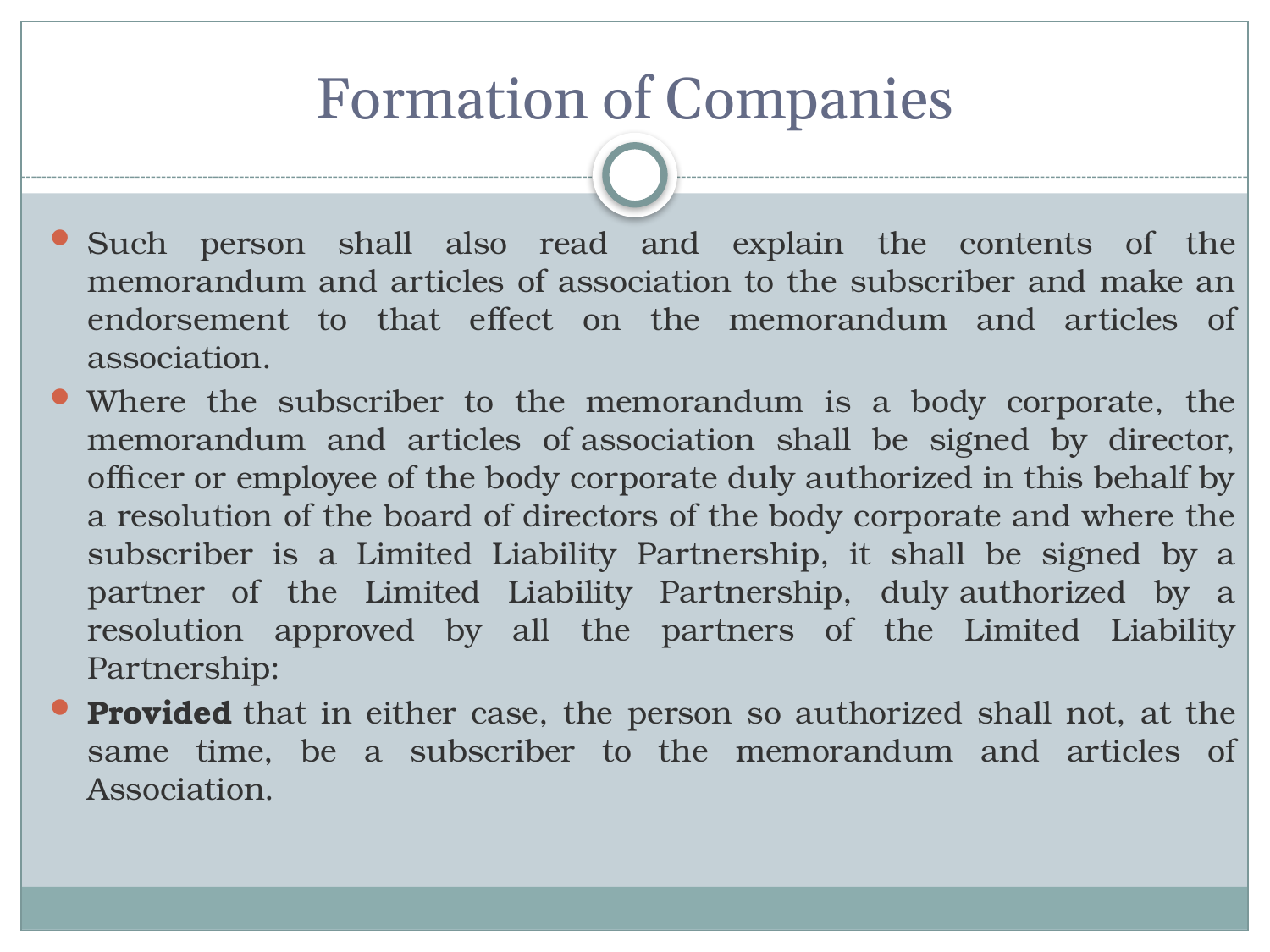

# Formation of Companies
Such person shall also read and explain the contents of the memorandum and articles of association to the subscriber and make an endorsement to that effect on the memorandum and articles of association.
Where the subscriber to the memorandum is a body corporate, the memorandum and articles of association shall be signed by director, officer or employee of the body corporate duly authorized in this behalf by a resolution of the board of directors of the body corporate and where the subscriber is a Limited Liability Partnership, it shall be signed by a partner of the Limited Liability Partnership, duly authorized by a resolution approved by all the partners of the Limited Liability Partnership:
Provided that in either case, the person so authorized shall not, at the same time, be a subscriber to the memorandum and articles of Association.